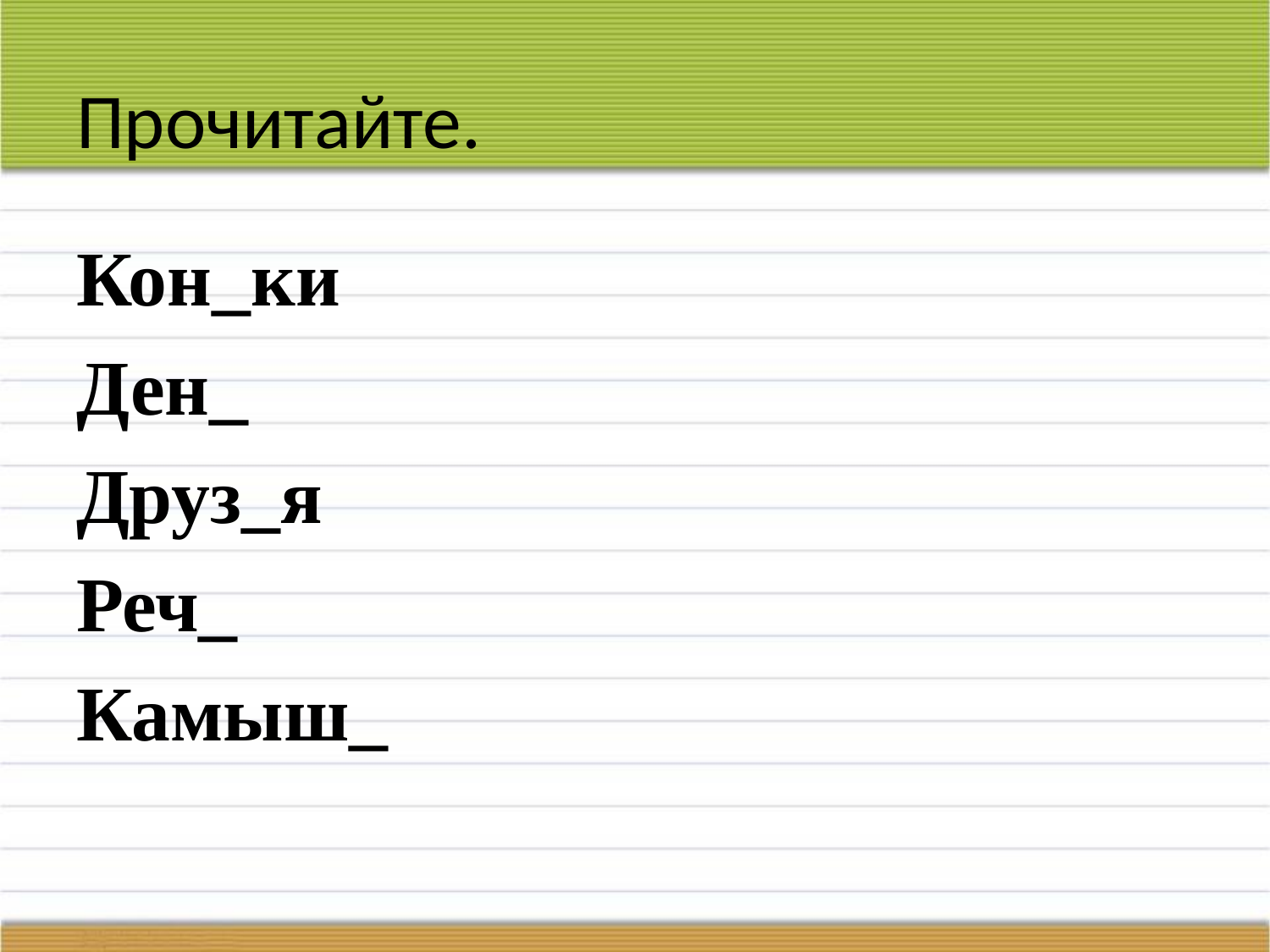

# Прочитайте.
Кон_ки
Ден_
Друз_я
Реч_
Камыш_